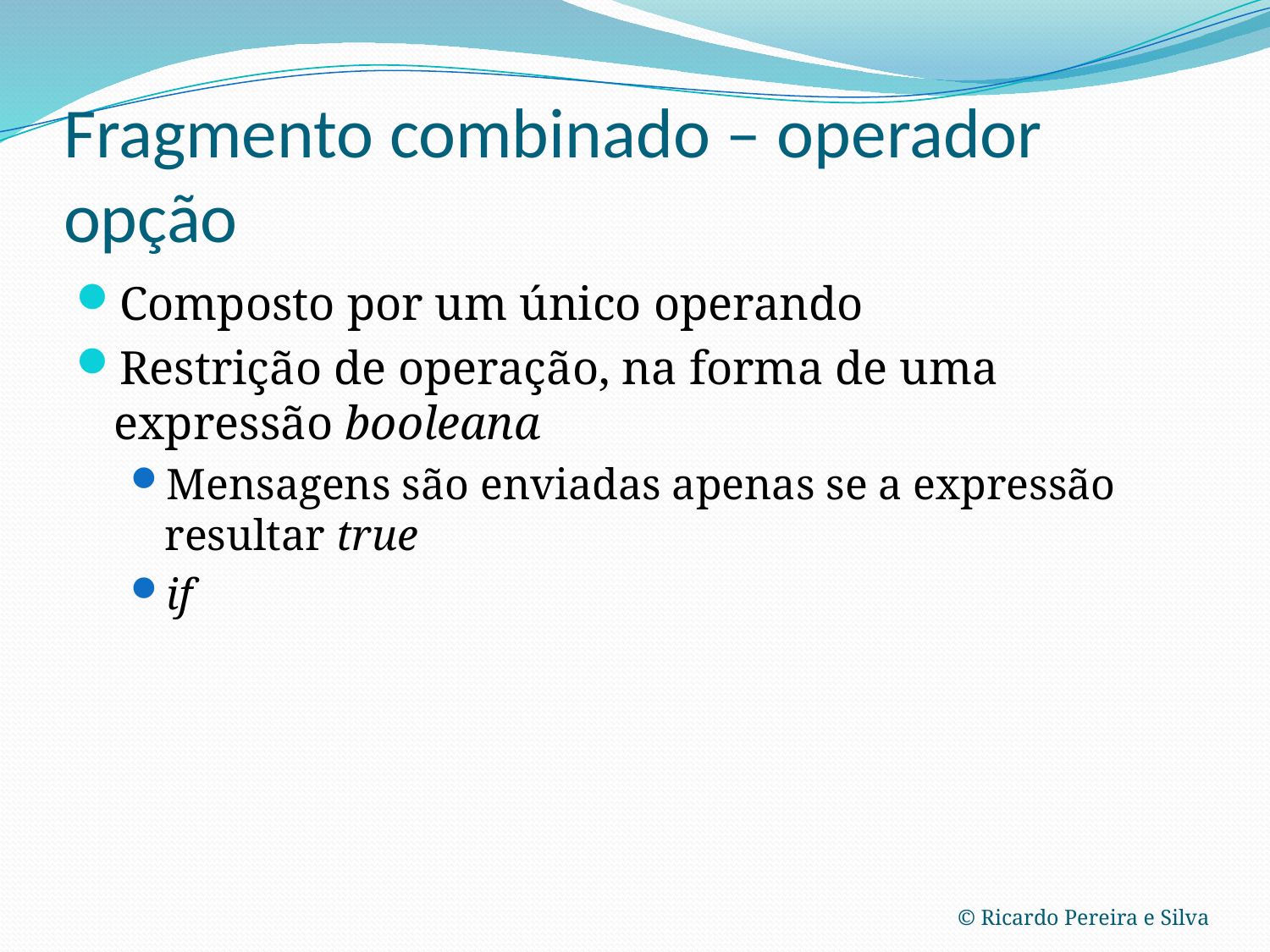

# Fragmento combinado – operador opção
Composto por um único operando
Restrição de operação, na forma de uma expressão booleana
Mensagens são enviadas apenas se a expressão resultar true
if
© Ricardo Pereira e Silva